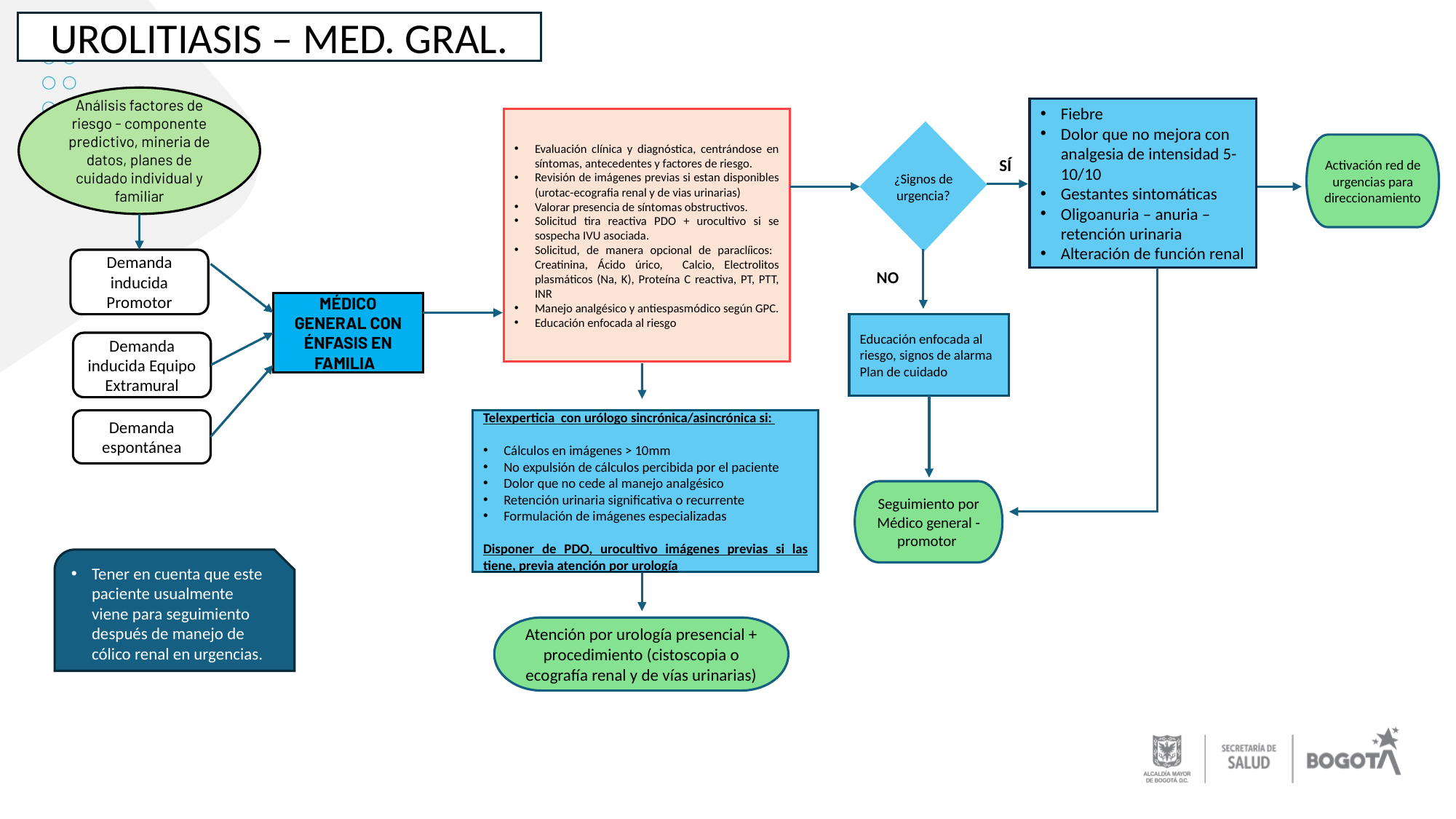

UROLITIASIS – MED. GRAL.
Análisis factores de riesgo - componente predictivo, mineria de datos, planes de cuidado individual y familiar
Fiebre
Dolor que no mejora con analgesia de intensidad 5-10/10
Gestantes sintomáticas
Oligoanuria – anuria – retención urinaria
Alteración de función renal

Evaluación clínica y diagnóstica, centrándose en síntomas, antecedentes y factores de riesgo.
Revisión de imágenes previas si estan disponibles (urotac-ecografia renal y de vias urinarias)
Valorar presencia de síntomas obstructivos.
Solicitud tira reactiva PDO + urocultivo si se sospecha IVU asociada.
Solicitud, de manera opcional de paraclíicos:  Creatinina, Ácido úrico,  Calcio, Electrolitos plasmáticos (Na, K), Proteína C reactiva, PT, PTT, INR
Manejo analgésico y antiespasmódico según GPC.
Educación enfocada al riesgo

¿Signos de urgencia?
Activación red de urgencias para direccionamiento
SÍ
Demanda inducida Promotor
NO
MÉDICO GENERAL CON ÉNFASIS EN FAMILIA
Educación enfocada al riesgo, signos de alarma
Plan de cuidado
Demanda inducida Equipo Extramural
Demanda espontánea
Telexperticia  con urólogo sincrónica/asincrónica si:

Cálculos en imágenes > 10mm
No expulsión de cálculos percibida por el paciente
Dolor que no cede al manejo analgésico
Retención urinaria significativa o recurrente
Formulación de imágenes especializadas

Disponer de PDO, urocultivo imágenes previas si las tiene, previa atención por urología
Seguimiento por Médico general - promotor
Tener en cuenta que este paciente usualmente viene para seguimiento después de manejo de cólico renal en urgencias.
Atención por urología presencial + procedimiento (cistoscopia o ecografía renal y de vías urinarias)